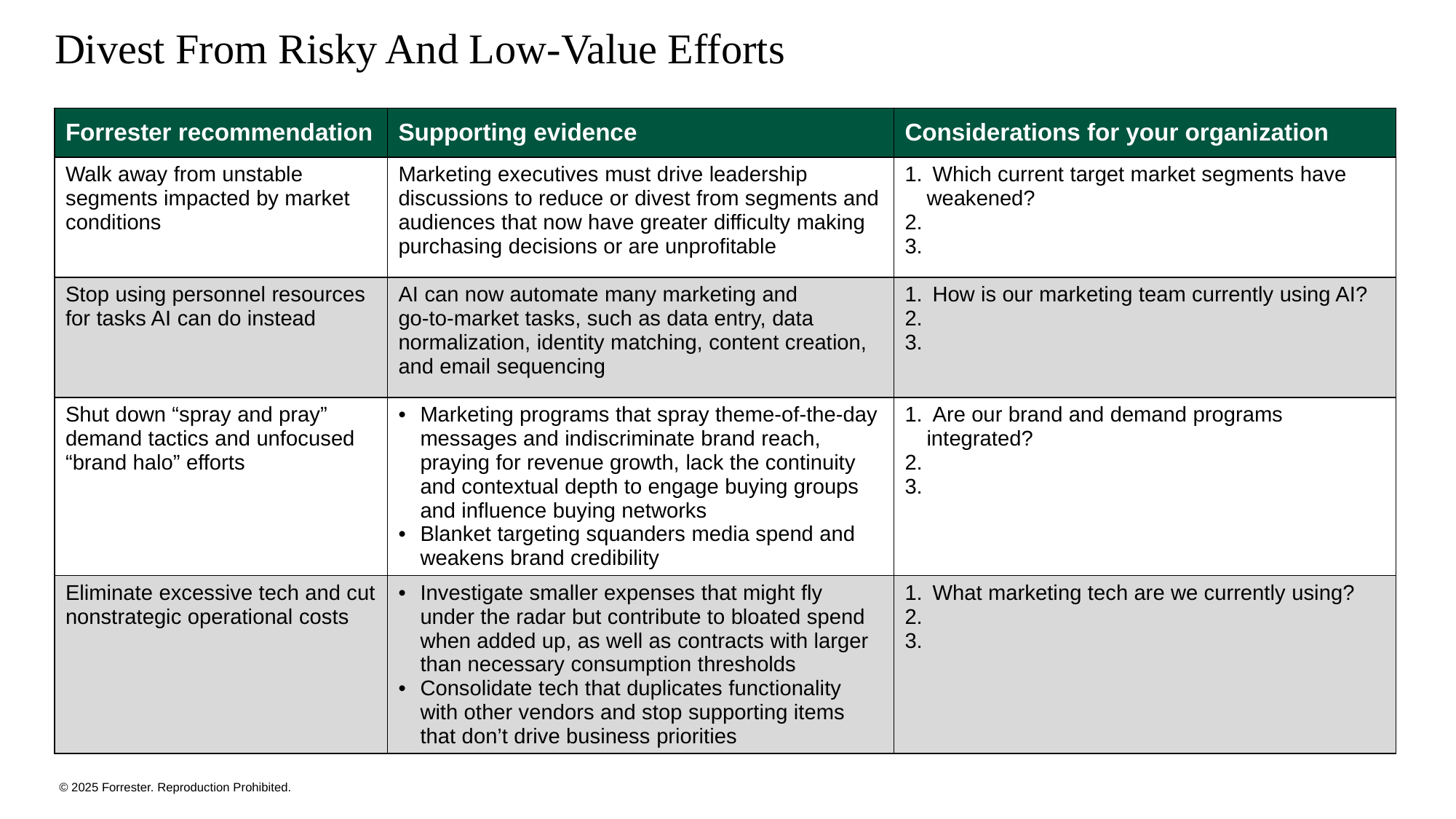

# Divest From Risky And Low-Value Efforts
| Forrester recommendation | Supporting evidence | Considerations for your organization |
| --- | --- | --- |
| Walk away from unstable segments impacted by market conditions | Marketing executives must drive leadership discussions to reduce or divest from segments and audiences that now have greater difficulty making purchasing decisions or are unprofitable | Which current target market segments have weakened? |
| Stop using personnel resources for tasks AI can do instead | AI can now automate many marketing and go-to-market tasks, such as data entry, data normalization, identity matching, content creation, and email sequencing | How is our marketing team currently using AI? |
| Shut down “spray and pray” demand tactics and unfocused “brand halo” efforts | Marketing programs that spray theme-of-the-day messages and indiscriminate brand reach, praying for revenue growth, lack the continuity and contextual depth to engage buying groups and influence buying networks Blanket targeting squanders media spend and weakens brand credibility | Are our brand and demand programs integrated? |
| Eliminate excessive tech and cut nonstrategic operational costs | Investigate smaller expenses that might fly under the radar but contribute to bloated spend when added up, as well as contracts with larger than necessary consumption thresholds Consolidate tech that duplicates functionality with other vendors and stop supporting items that don’t drive business priorities | What marketing tech are we currently using? |